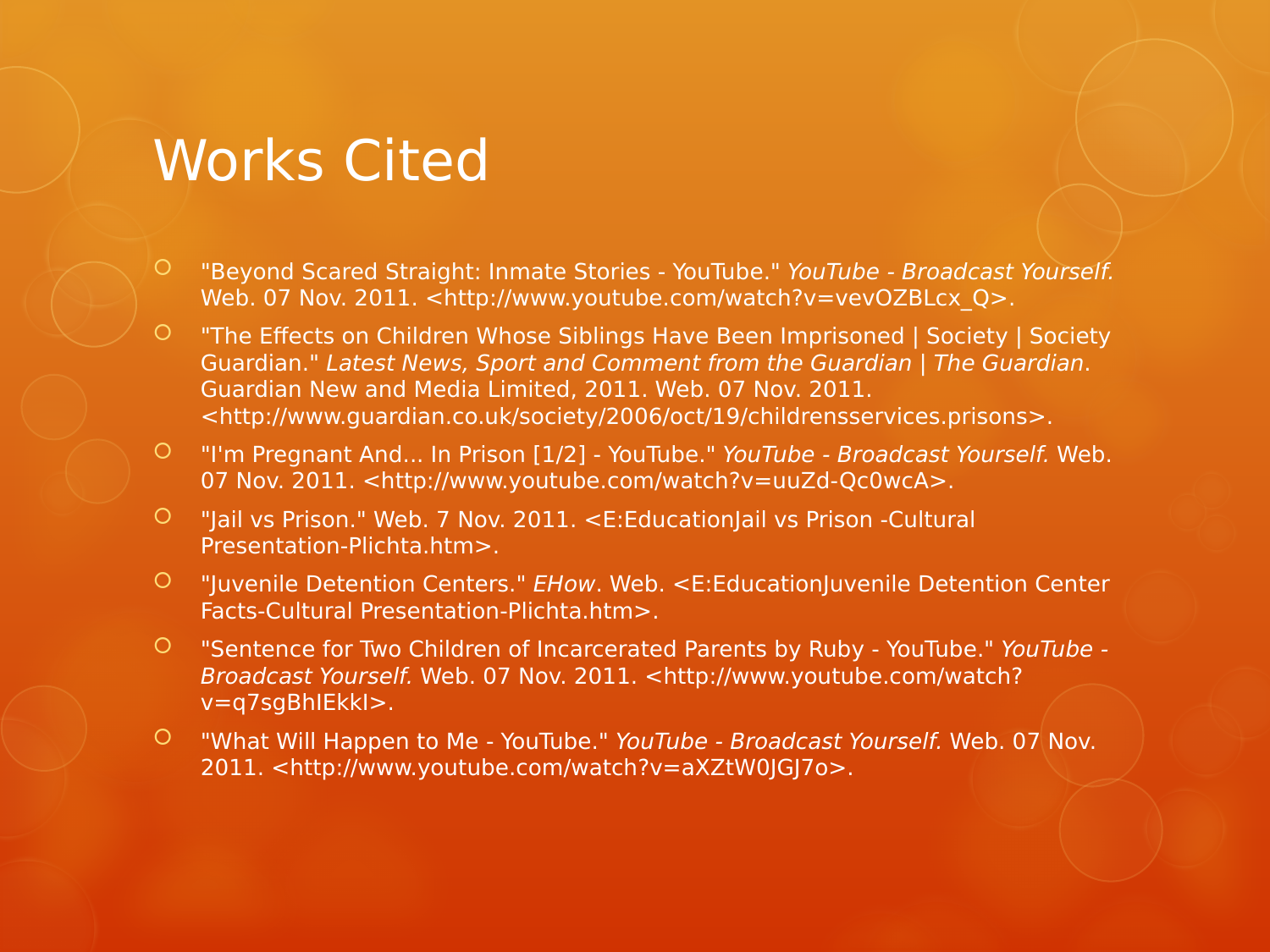

# Works Cited
"Beyond Scared Straight: Inmate Stories - YouTube." YouTube - Broadcast Yourself. Web. 07 Nov. 2011. <http://www.youtube.com/watch?v=vevOZBLcx_Q>.
"The Effects on Children Whose Siblings Have Been Imprisoned | Society | Society Guardian." Latest News, Sport and Comment from the Guardian | The Guardian. Guardian New and Media Limited, 2011. Web. 07 Nov. 2011. <http://www.guardian.co.uk/society/2006/oct/19/childrensservices.prisons>.
"I'm Pregnant And... In Prison [1/2] - YouTube." YouTube - Broadcast Yourself. Web. 07 Nov. 2011. <http://www.youtube.com/watch?v=uuZd-Qc0wcA>.
"Jail vs Prison." Web. 7 Nov. 2011. <E:EducationJail vs Prison -Cultural Presentation-Plichta.htm>.
"Juvenile Detention Centers." EHow. Web. <E:EducationJuvenile Detention Center Facts-Cultural Presentation-Plichta.htm>.
"Sentence for Two Children of Incarcerated Parents by Ruby - YouTube." YouTube - Broadcast Yourself. Web. 07 Nov. 2011. <http://www.youtube.com/watch?v=q7sgBhIEkkI>.
"What Will Happen to Me - YouTube." YouTube - Broadcast Yourself. Web. 07 Nov. 2011. <http://www.youtube.com/watch?v=aXZtW0JGJ7o>.